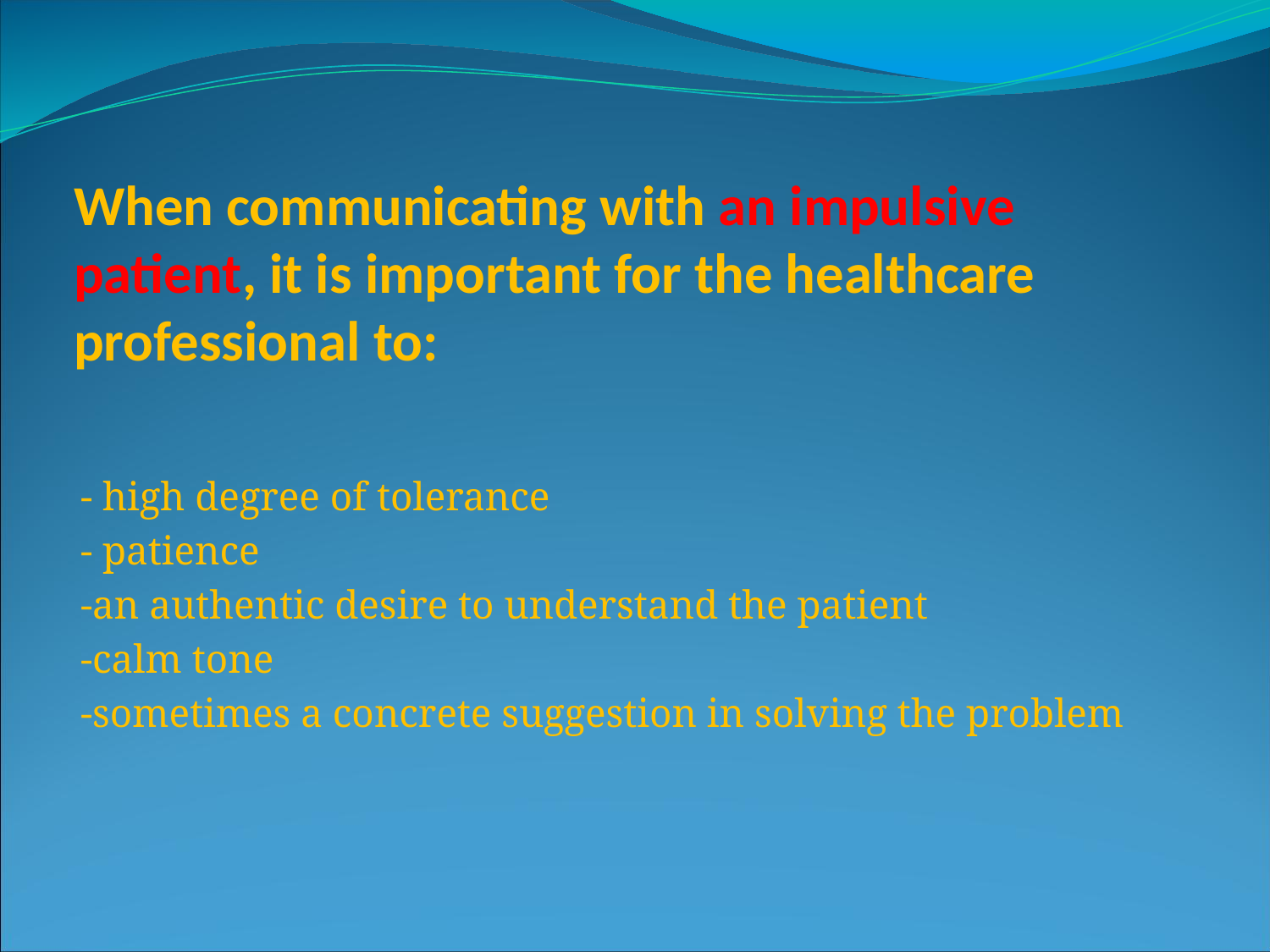

When communicating with an impulsive patient, it is important for the healthcare professional to:
- high degree of tolerance
- patience
-an authentic desire to understand the patient
-calm tone
-sometimes a concrete suggestion in solving the problem